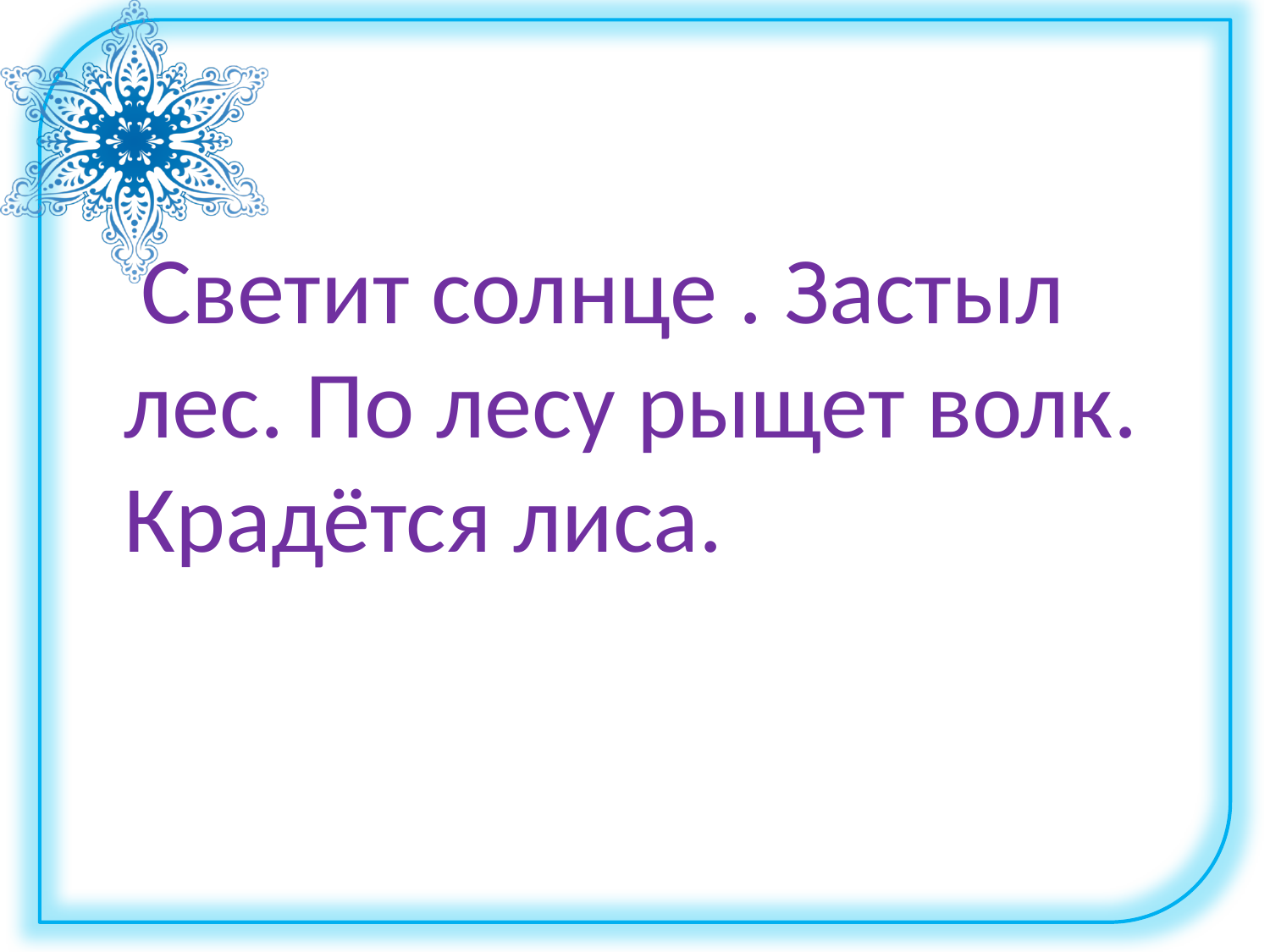

#
   Светит солнце . Застыл лес. По лесу рыщет волк. Крадётся лиса.